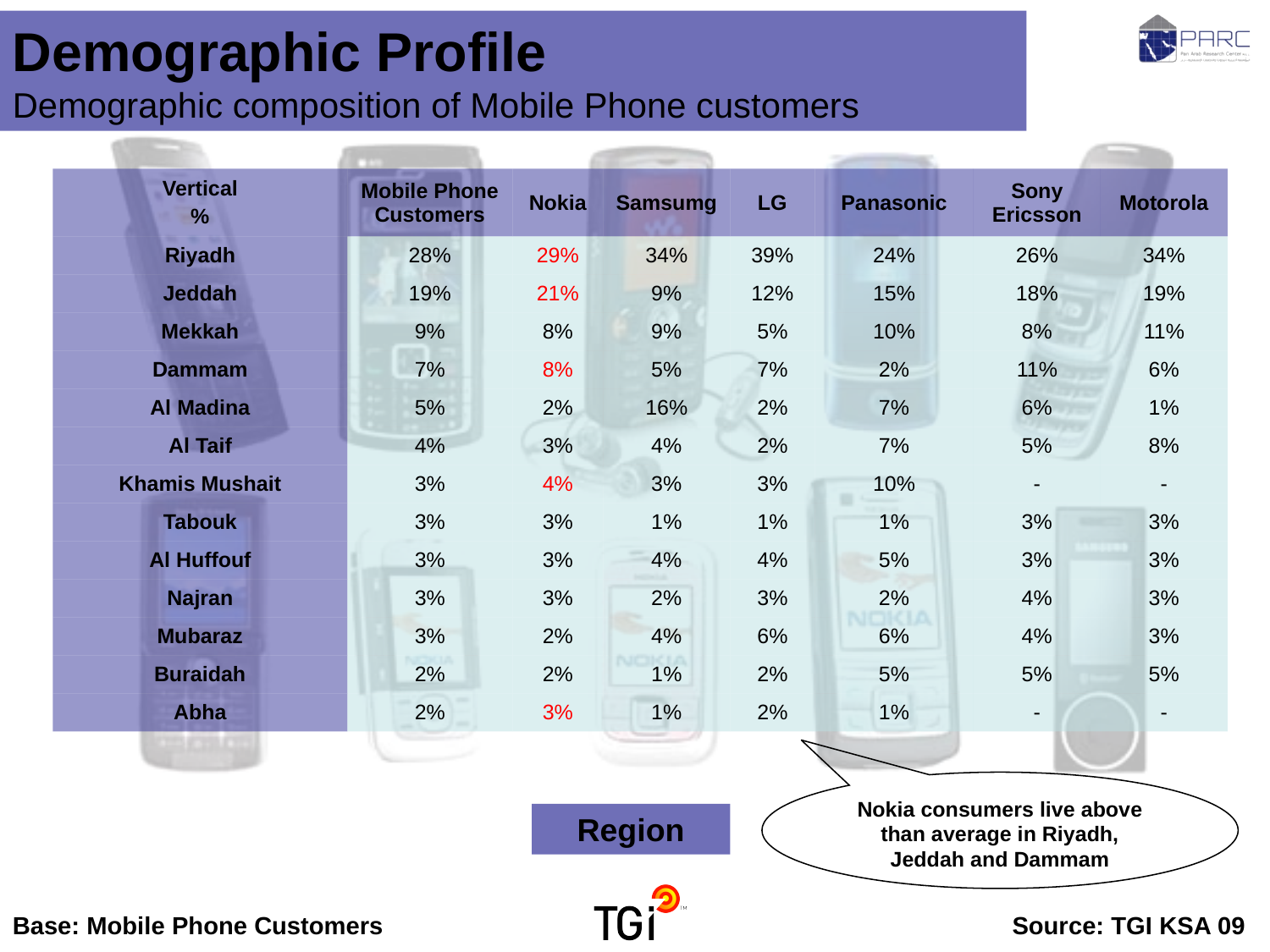

Demographic Profile                                 Demographic composition of Mobile Phone customers
| Vertical % | Mobile Phone Customers | Nokia | Samsumg | LG | Panasonic | Sony Ericsson | Motorola |
| --- | --- | --- | --- | --- | --- | --- | --- |
| Riyadh | 28% | 29% | 34% | 39% | 24% | 26% | 34% |
| Jeddah | 19% | 21% | 9% | 12% | 15% | 18% | 19% |
| Mekkah | 9% | 8% | 9% | 5% | 10% | 8% | 11% |
| Dammam | 7% | 8% | 5% | 7% | 2% | 11% | 6% |
| Al Madina | 5% | 2% | 16% | 2% | 7% | 6% | 1% |
| Al Taif | 4% | 3% | 4% | 2% | 7% | 5% | 8% |
| Khamis Mushait | 3% | 4% | 3% | 3% | 10% | - | - |
| Tabouk | 3% | 3% | 1% | 1% | 1% | 3% | 3% |
| Al Huffouf | 3% | 3% | 4% | 4% | 5% | 3% | 3% |
| Najran | 3% | 3% | 2% | 3% | 2% | 4% | 3% |
| Mubaraz | 3% | 2% | 4% | 6% | 6% | 4% | 3% |
| Buraidah | 2% | 2% | 1% | 2% | 5% | 5% | 5% |
| Abha | 2% | 3% | 1% | 2% | 1% | - | - |
Nokia consumers live above than average in Riyadh, Jeddah and Dammam
Region
Base: Mobile Phone Customers	Source: TGI KSA 09